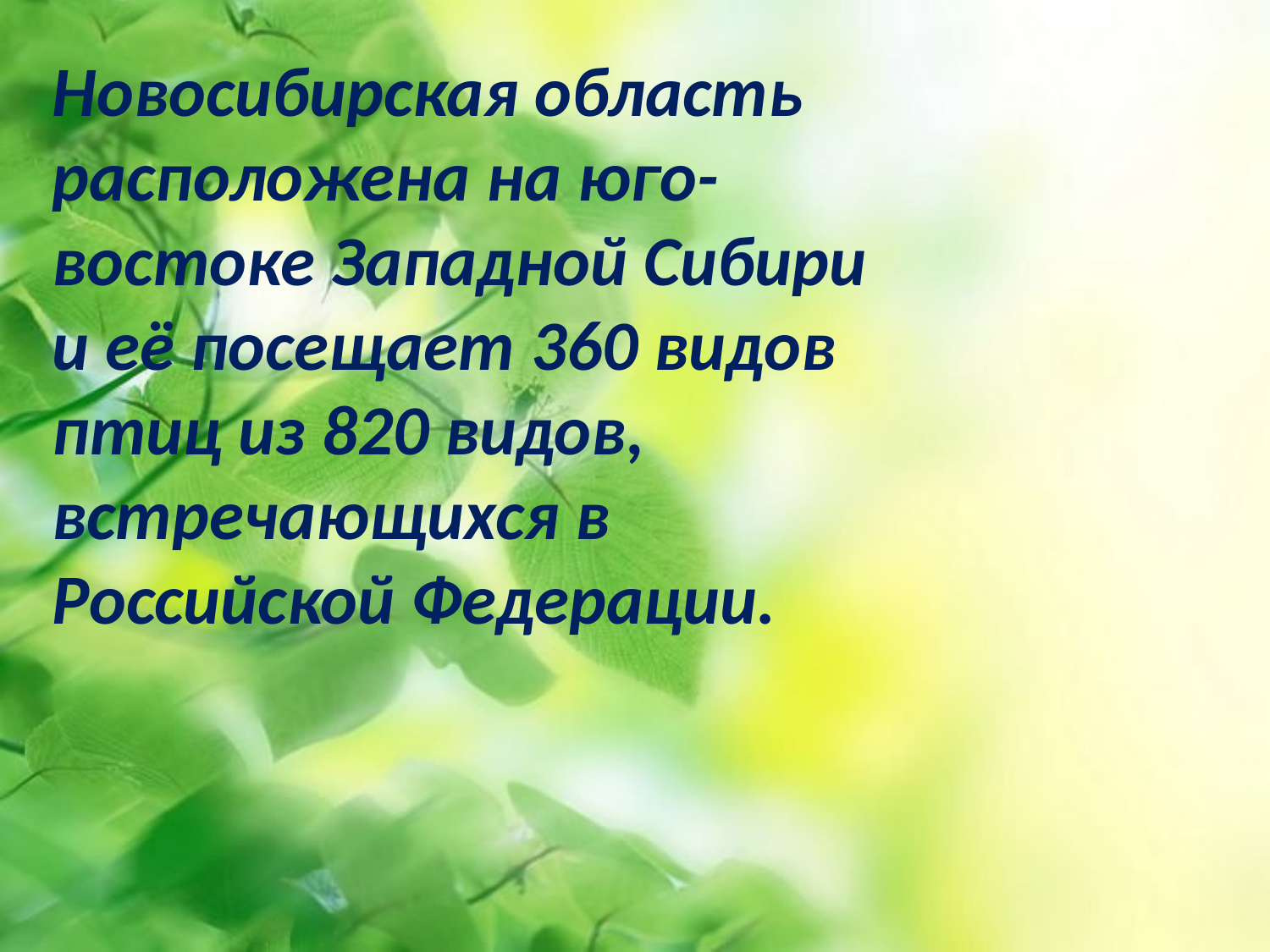

Новосибирская область расположена на юго-востоке Западной Сибири и её посещает 360 видов птиц из 820 видов, встречающихся в Российской Федерации.